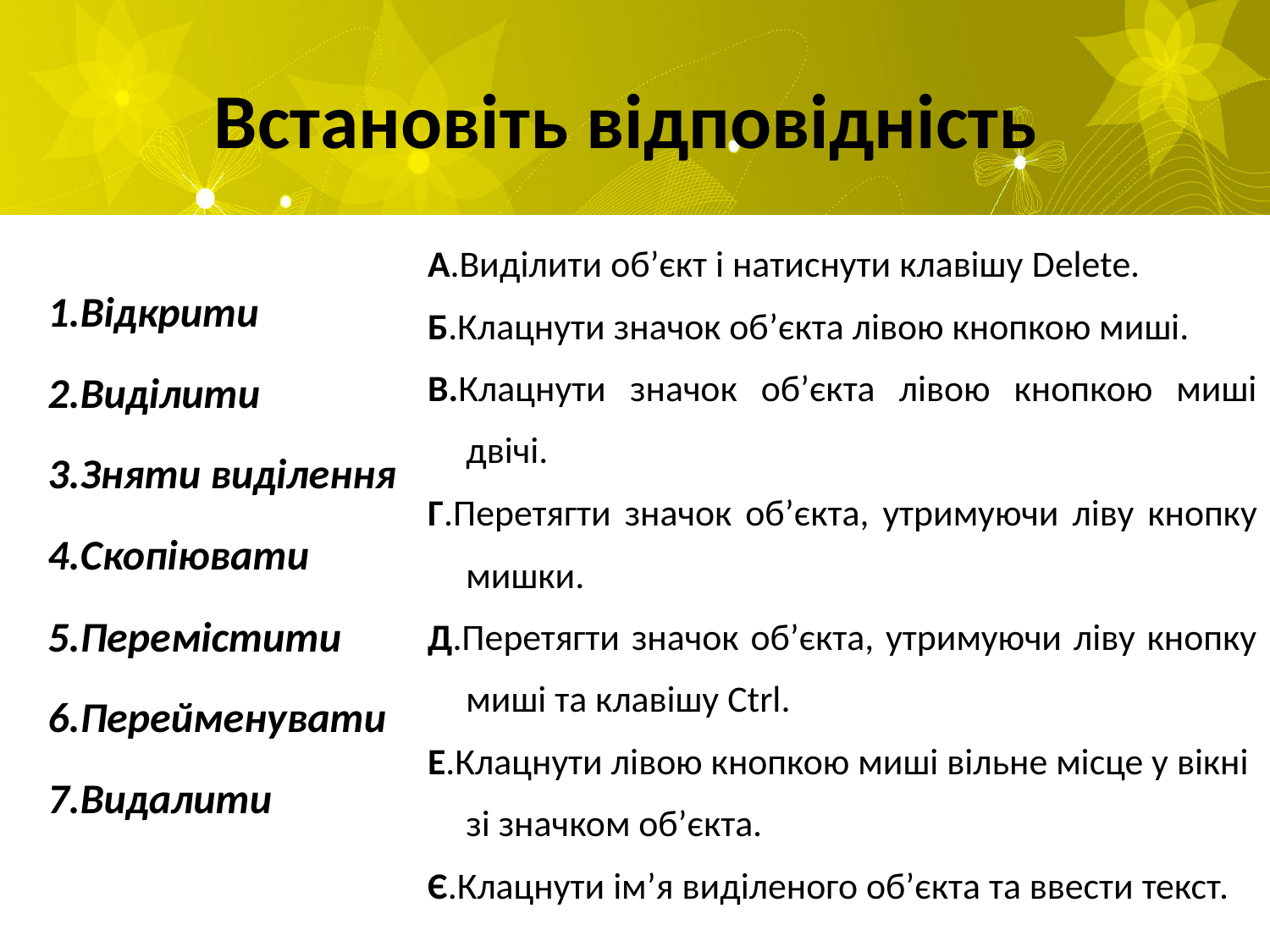

# Встановіть відповідність
А.Виділити об’єкт і натиснути клавішу Delete.
Б.Клацнути значок об’єкта лівою кнопкою миші.
В.Клацнути значок об’єкта лівою кнопкою миші двічі.
Г.Перетягти значок об’єкта, утримуючи ліву кнопку мишки.
Д.Перетягти значок об’єкта, утримуючи ліву кнопку миші та клавішу Ctrl.
Е.Клацнути лівою кнопкою миші вільне місце у вікні зі значком об’єкта.
Є.Клацнути ім’я виділеного об’єкта та ввести текст.
Відкрити
Виділити
Зняти виділення
Скопіювати
Перемістити
Перейменувати
Видалити